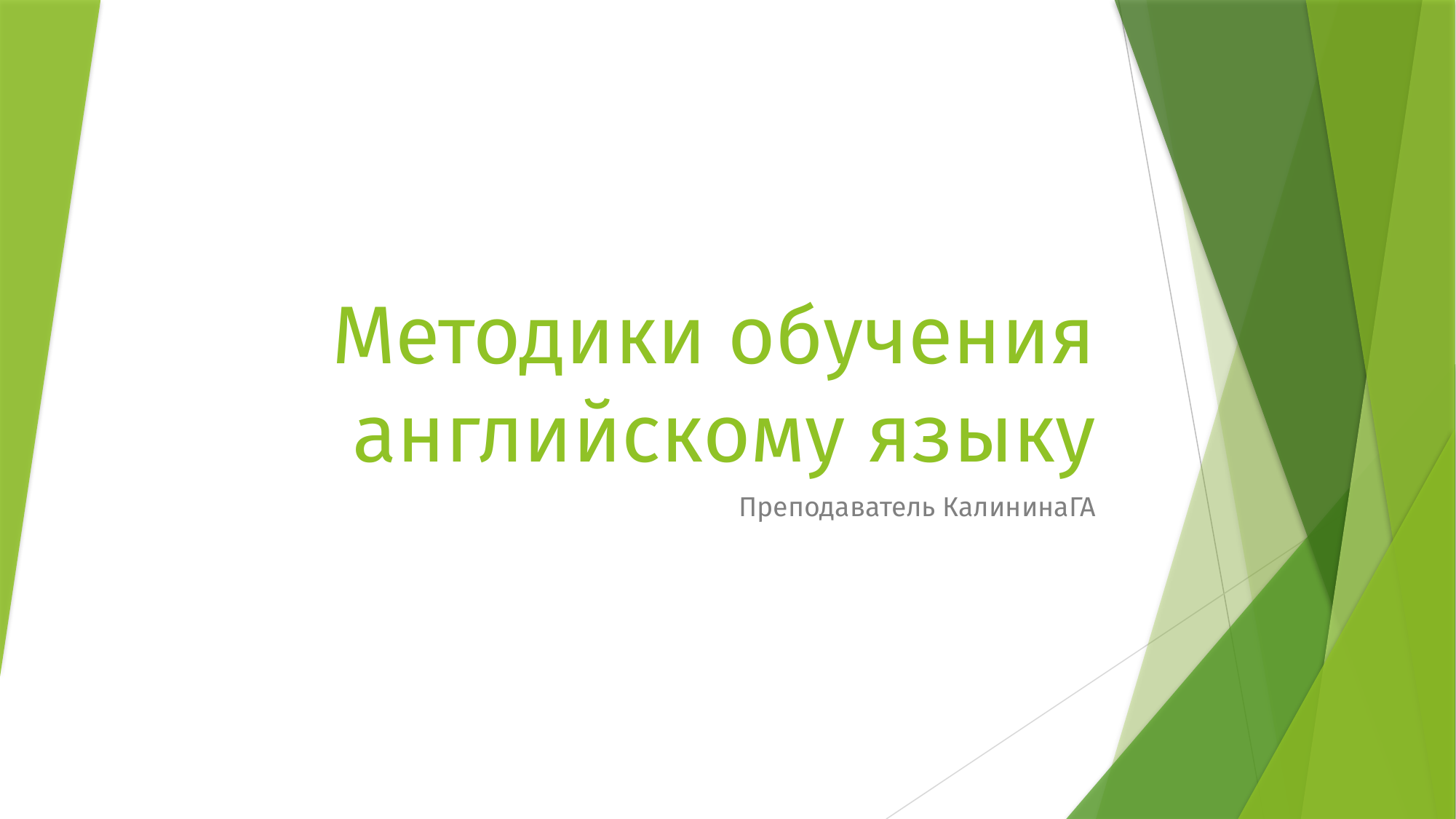

# Методики обучения английскому языку
Преподаватель КалининаГА